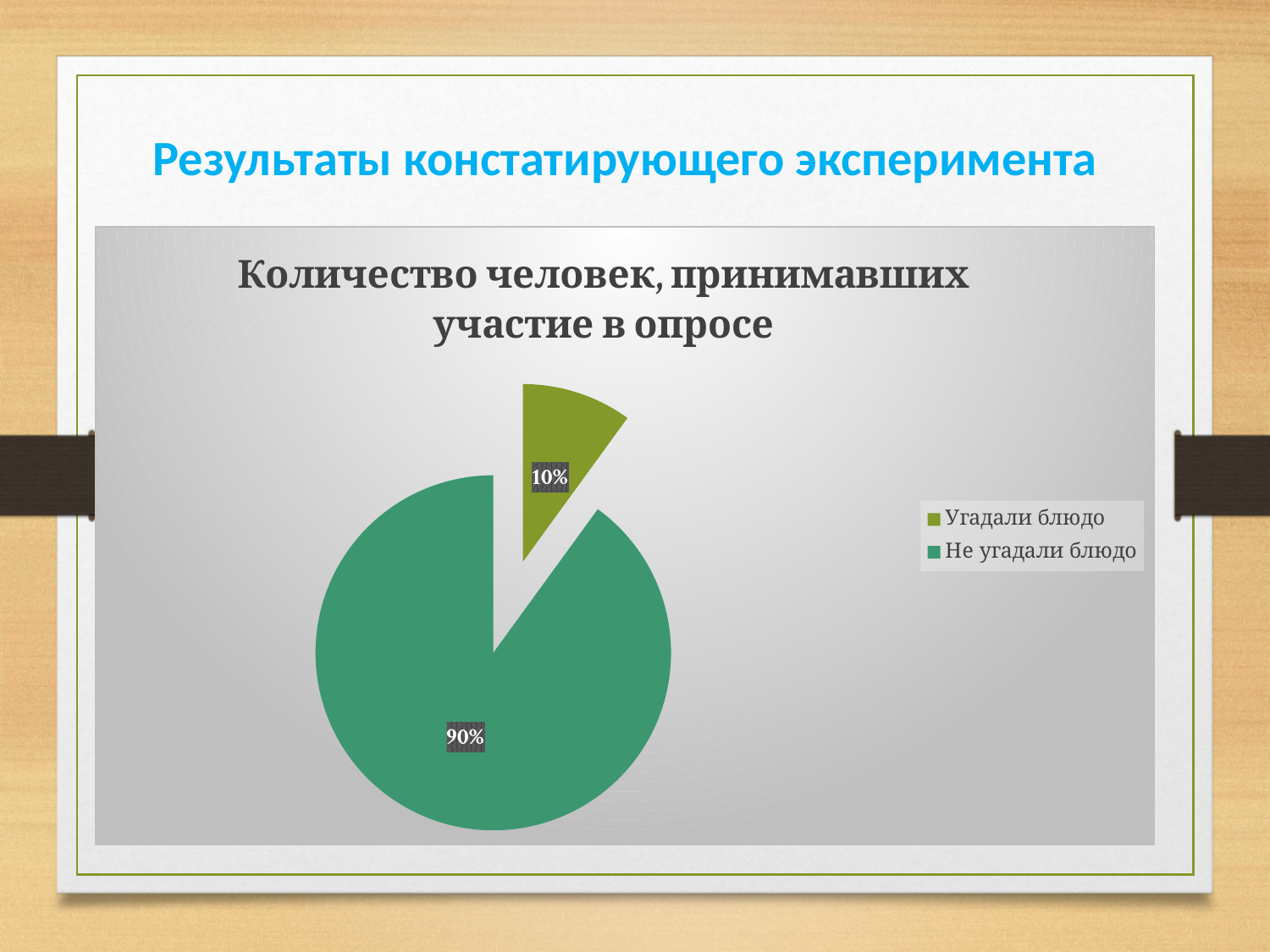

# Результаты констатирующего эксперимента

### Chart: Количество человек, принимавших участие в опросе

| Category | Количество человек |
|---|---|
| Угадали блюдо | 1.0 |
| Не угадали блюдо | 9.0 |